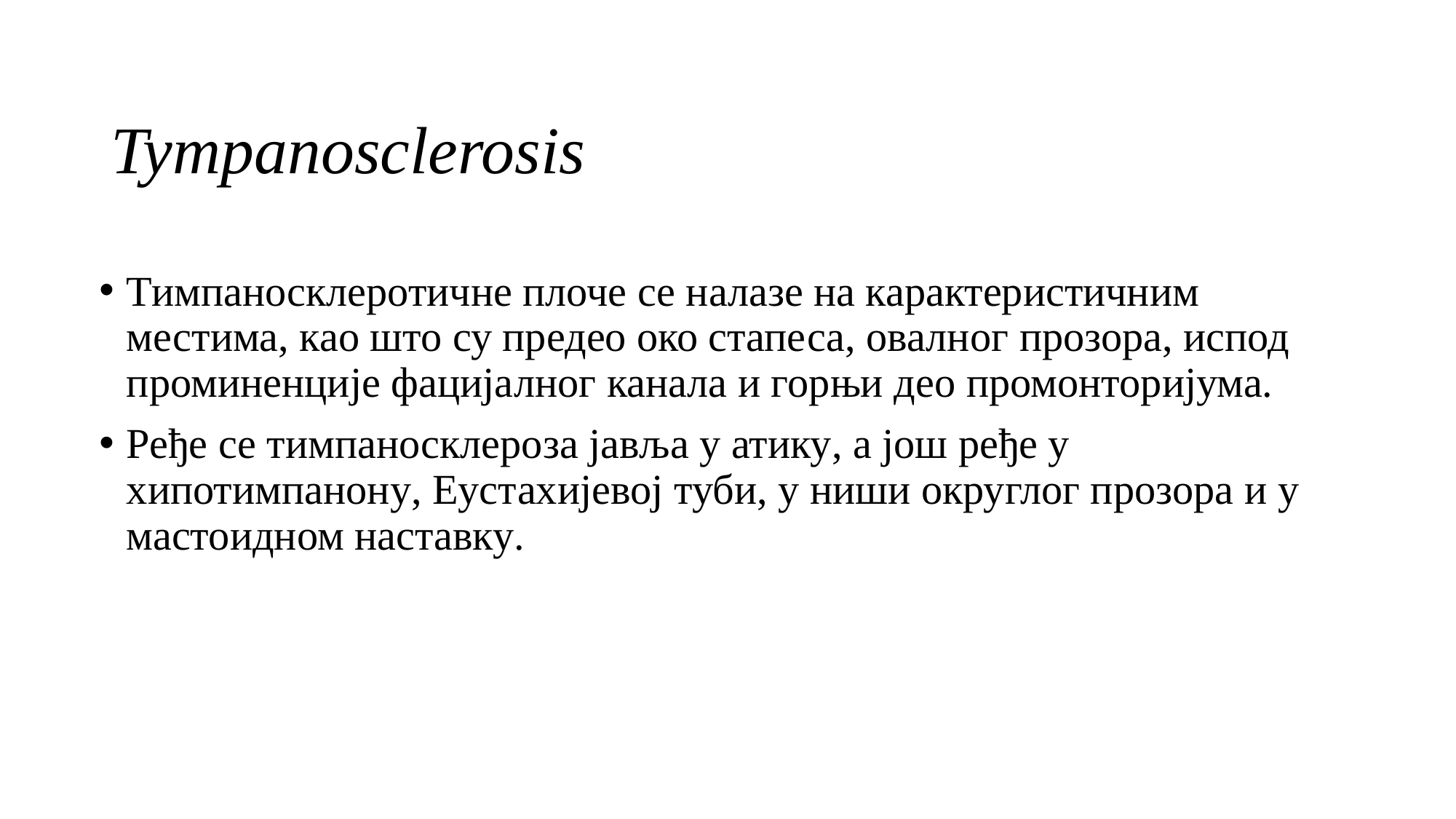

# Tympanosclerosis
Тимпаносклеротичне плоче се налазе на карактеристичним местима, као што су предео око стапеса, овалног прозора, испод проминенције фацијалног канала и горњи део промонторијума.
Ређе се тимпаносклероза јавља у атику, а још ређе у хипотимпанону, Еустахијевој туби, у ниши округлог прозора и у мастоидном наставку.